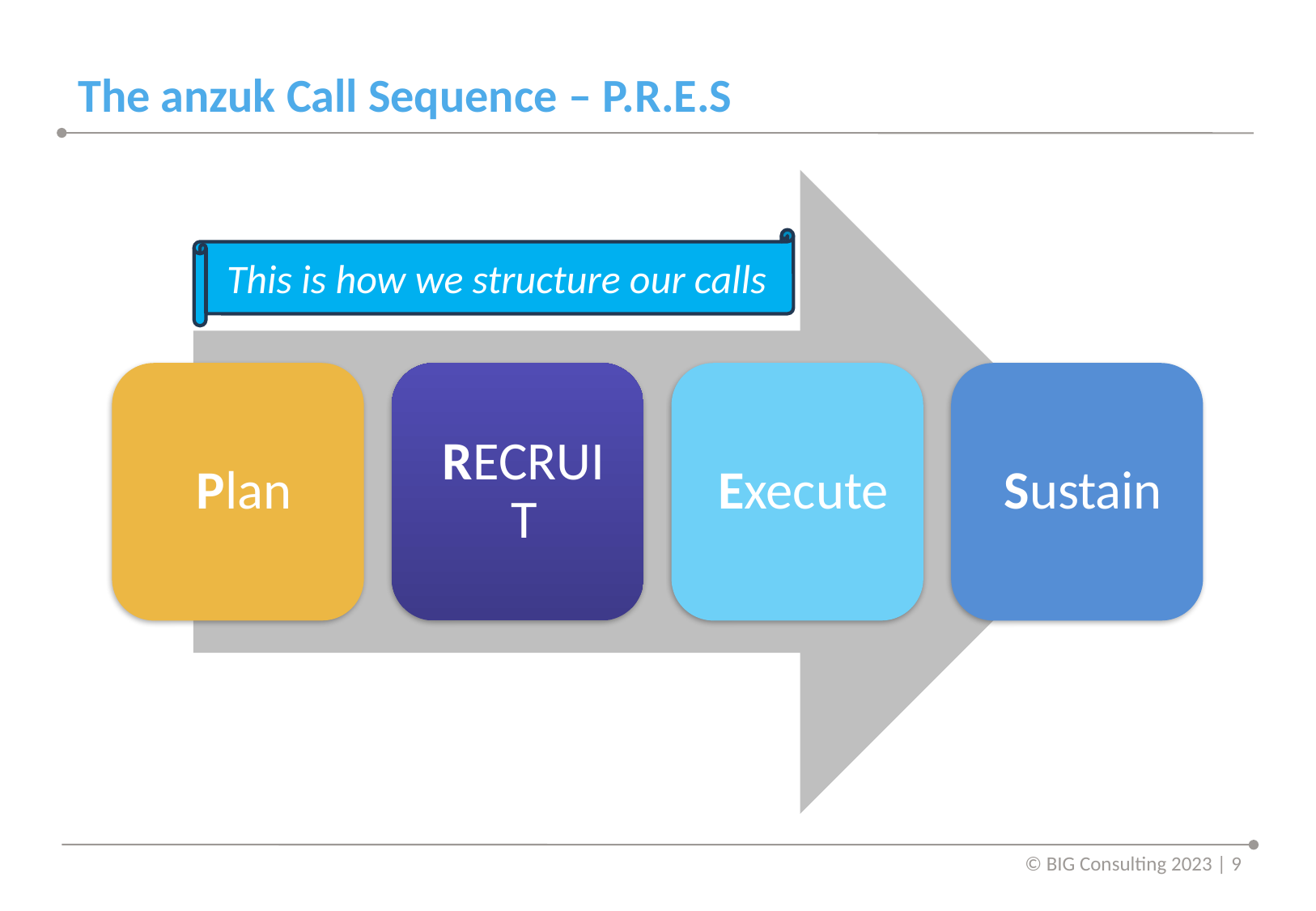

# The anzuk Call Sequence – P.R.E.S
Plan
RECRUIT
Execute
Sustain
This is how we structure our calls